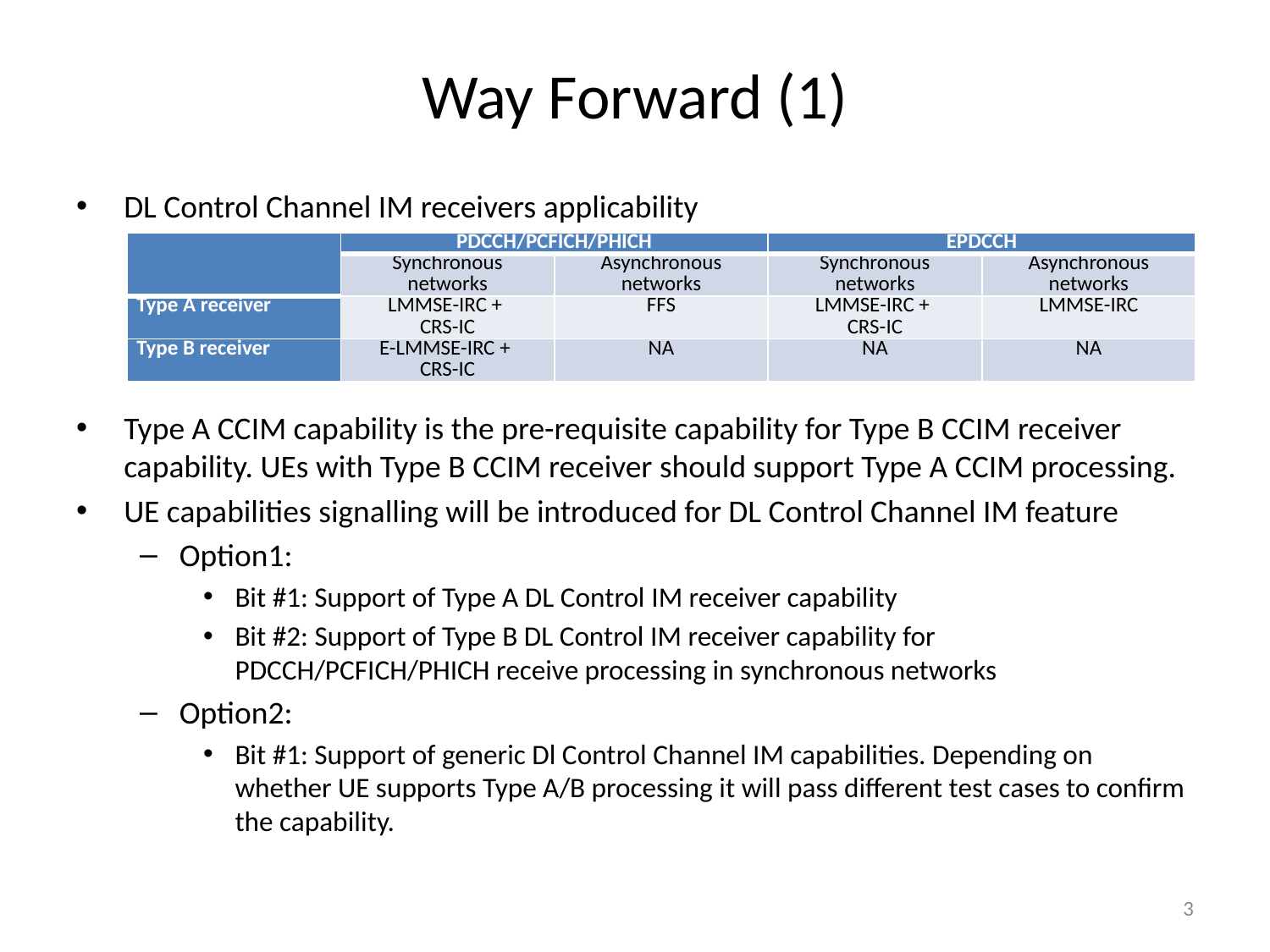

# Way Forward (1)
DL Control Channel IM receivers applicability

Type A CCIM capability is the pre-requisite capability for Type B CCIM receiver capability. UEs with Type B CCIM receiver should support Type A CCIM processing.
UE capabilities signalling will be introduced for DL Control Channel IM feature
Option1:
Bit #1: Support of Type A DL Control IM receiver capability
Bit #2: Support of Type B DL Control IM receiver capability for PDCCH/PCFICH/PHICH receive processing in synchronous networks
Option2:
Bit #1: Support of generic Dl Control Channel IM capabilities. Depending on whether UE supports Type A/B processing it will pass different test cases to confirm the capability.
|  | PDCCH/PCFICH/PHICH |  | EPDCCH |  |
| --- | --- | --- | --- | --- |
|  | Synchronous networks | Asynchronous networks | Synchronous networks | Asynchronous networks |
| Type A receiver | LMMSE-IRC + CRS-IC | FFS | LMMSE-IRC + CRS-IC | LMMSE-IRC |
| Type B receiver | E-LMMSE-IRC + CRS-IC | NA | NA | NA |
3